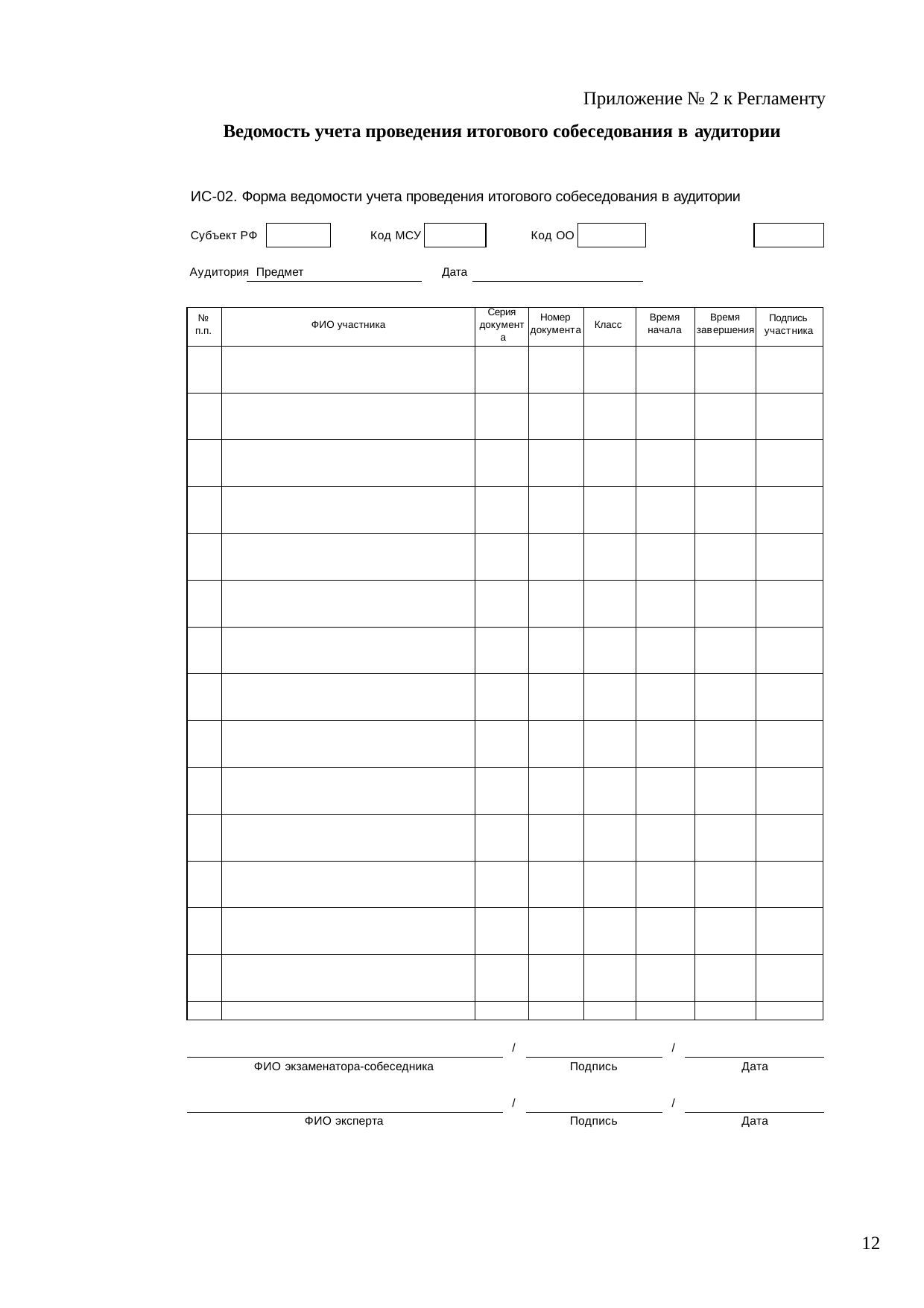

Приложение № 2 к Регламенту
Ведомость учета проведения итогового собеседования в аудитории
ИС-02. Форма ведомости учета проведения итогового собеседования в аудитории
Субъект РФ	Код МСУ		Код ОО	Аудитория  Предмет		Дата

| № п.п. | ФИО участника | Серия документ а | Номер документа | Класс | Время начала | Время завершения | Подпись участника |
| --- | --- | --- | --- | --- | --- | --- | --- |
|  |  |  |  |  |  |  |  |
|  |  |  |  |  |  |  |  |
|  |  |  |  |  |  |  |  |
|  |  |  |  |  |  |  |  |
|  |  |  |  |  |  |  |  |
|  |  |  |  |  |  |  |  |
|  |  |  |  |  |  |  |  |
|  |  |  |  |  |  |  |  |
|  |  |  |  |  |  |  |  |
|  |  |  |  |  |  |  |  |
|  |  |  |  |  |  |  |  |
|  |  |  |  |  |  |  |  |
|  |  |  |  |  |  |  |  |
|  |  |  |  |  |  |  |  |
|  |  |  |  |  |  |  |  |
/
/

ФИО экзаменатора-собеседника
Подпись
Дата
/
/

ФИО эксперта
Подпись
Дата
12